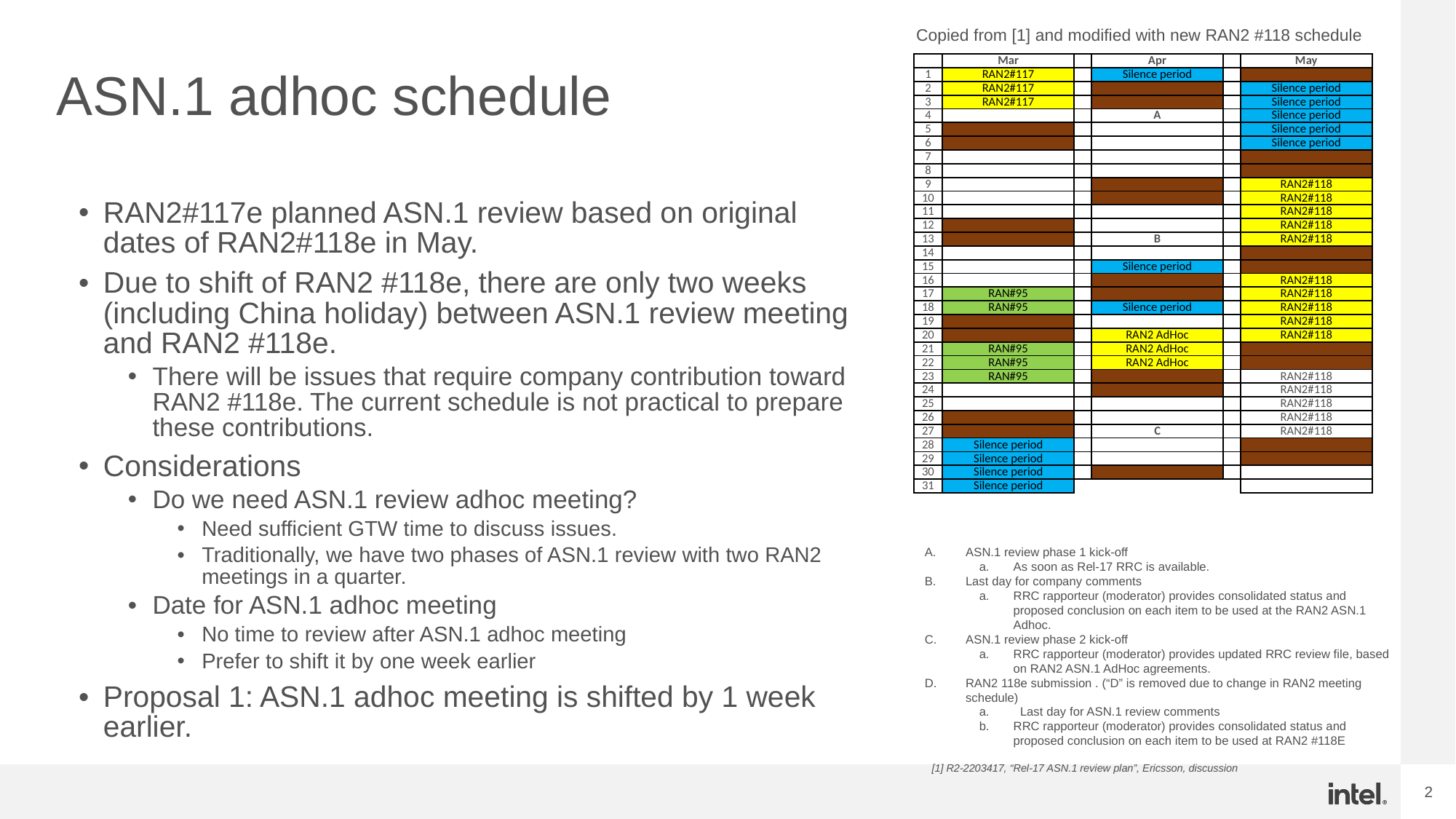

Copied from [1] and modified with new RAN2 #118 schedule
# ASN.1 adhoc schedule
|  | Mar |  | Apr |  | May |
| --- | --- | --- | --- | --- | --- |
| 1 | RAN2#117 |  | Silence period |  |  |
| 2 | RAN2#117 |  |  |  | Silence period |
| 3 | RAN2#117 |  |  |  | Silence period |
| 4 |  |  | A |  | Silence period |
| 5 |  |  |  |  | Silence period |
| 6 |  |  |  |  | Silence period |
| 7 |  |  |  |  |  |
| 8 |  |  |  |  |  |
| 9 |  |  |  |  | RAN2#118 |
| 10 |  |  |  |  | RAN2#118 |
| 11 |  |  |  |  | RAN2#118 |
| 12 |  |  |  |  | RAN2#118 |
| 13 |  |  | B |  | RAN2#118 |
| 14 |  |  |  |  |  |
| 15 |  |  | Silence period |  |  |
| 16 |  |  |  |  | RAN2#118 |
| 17 | RAN#95 |  |  |  | RAN2#118 |
| 18 | RAN#95 |  | Silence period |  | RAN2#118 |
| 19 |  |  |  |  | RAN2#118 |
| 20 |  |  | RAN2 AdHoc |  | RAN2#118 |
| 21 | RAN#95 |  | RAN2 AdHoc |  |  |
| 22 | RAN#95 |  | RAN2 AdHoc |  |  |
| 23 | RAN#95 |  |  |  | RAN2#118 |
| 24 |  |  |  |  | RAN2#118 |
| 25 |  |  |  |  | RAN2#118 |
| 26 |  |  |  |  | RAN2#118 |
| 27 |  |  | C |  | RAN2#118 |
| 28 | Silence period |  |  |  |  |
| 29 | Silence period |  |  |  |  |
| 30 | Silence period |  |  |  |  |
| 31 | Silence period |  |  |  |  |
RAN2#117e planned ASN.1 review based on original dates of RAN2#118e in May.
Due to shift of RAN2 #118e, there are only two weeks (including China holiday) between ASN.1 review meeting and RAN2 #118e.
There will be issues that require company contribution toward RAN2 #118e. The current schedule is not practical to prepare these contributions.
Considerations
Do we need ASN.1 review adhoc meeting?
Need sufficient GTW time to discuss issues.
Traditionally, we have two phases of ASN.1 review with two RAN2 meetings in a quarter.
Date for ASN.1 adhoc meeting
No time to review after ASN.1 adhoc meeting
Prefer to shift it by one week earlier
Proposal 1: ASN.1 adhoc meeting is shifted by 1 week earlier.
ASN.1 review phase 1 kick-off
As soon as Rel-17 RRC is available.
Last day for company comments
RRC rapporteur (moderator) provides consolidated status and proposed conclusion on each item to be used at the RAN2 ASN.1 Adhoc.
ASN.1 review phase 2 kick-off
RRC rapporteur (moderator) provides updated RRC review file, based on RAN2 ASN.1 AdHoc agreements.
RAN2 118e submission . (“D” is removed due to change in RAN2 meeting schedule)
Last day for ASN.1 review comments
RRC rapporteur (moderator) provides consolidated status and proposed conclusion on each item to be used at RAN2 #118E
[1] R2-2203417, “Rel-17 ASN.1 review plan”, Ericsson, discussion